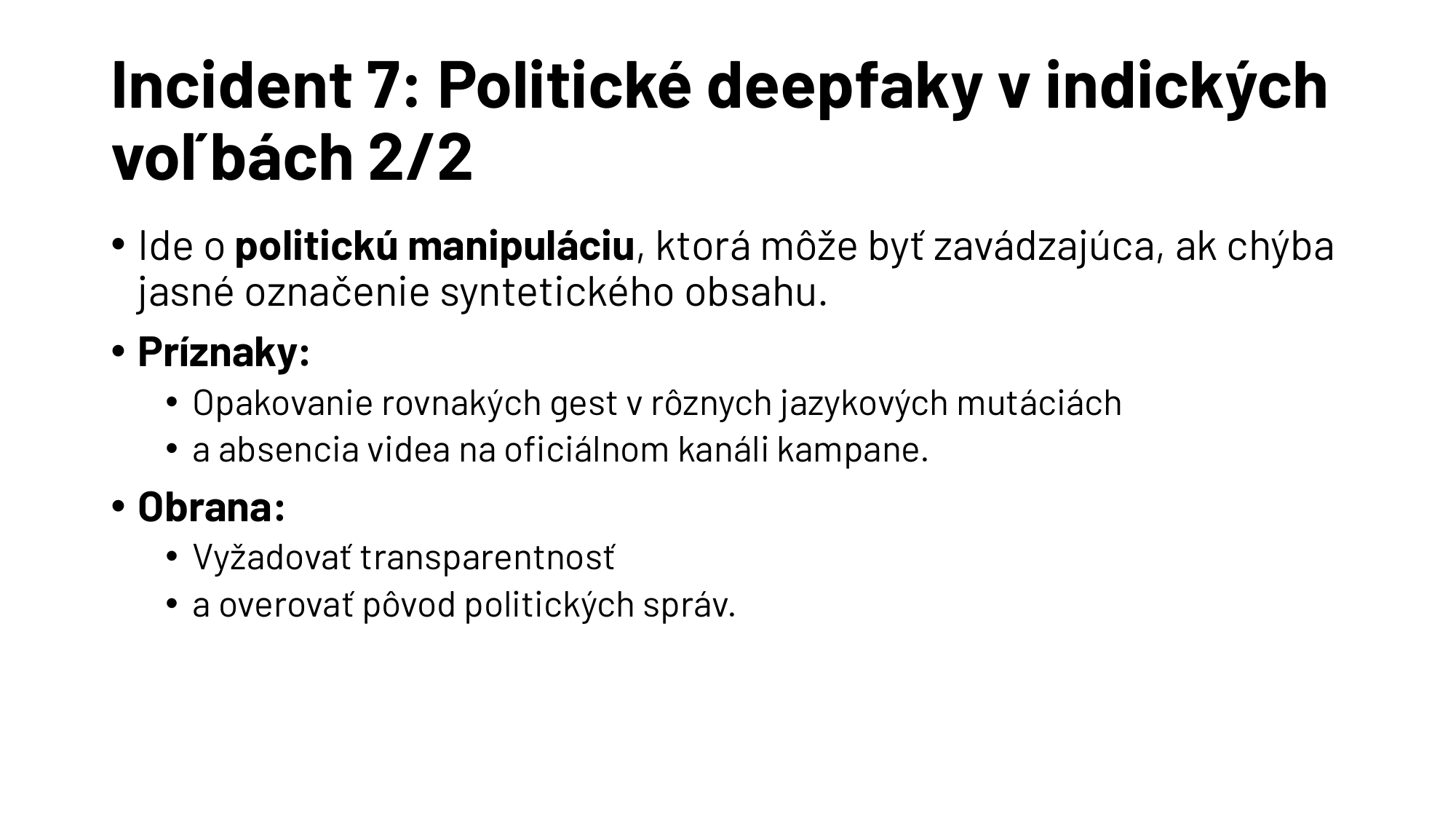

# Incident 7: Politické deepfaky v indických voľbách 2/2
Ide o politickú manipuláciu, ktorá môže byť zavádzajúca, ak chýba jasné označenie syntetického obsahu.
Príznaky:
Opakovanie rovnakých gest v rôznych jazykových mutáciách
a absencia videa na oficiálnom kanáli kampane.
Obrana:
Vyžadovať transparentnosť
a overovať pôvod politických správ.